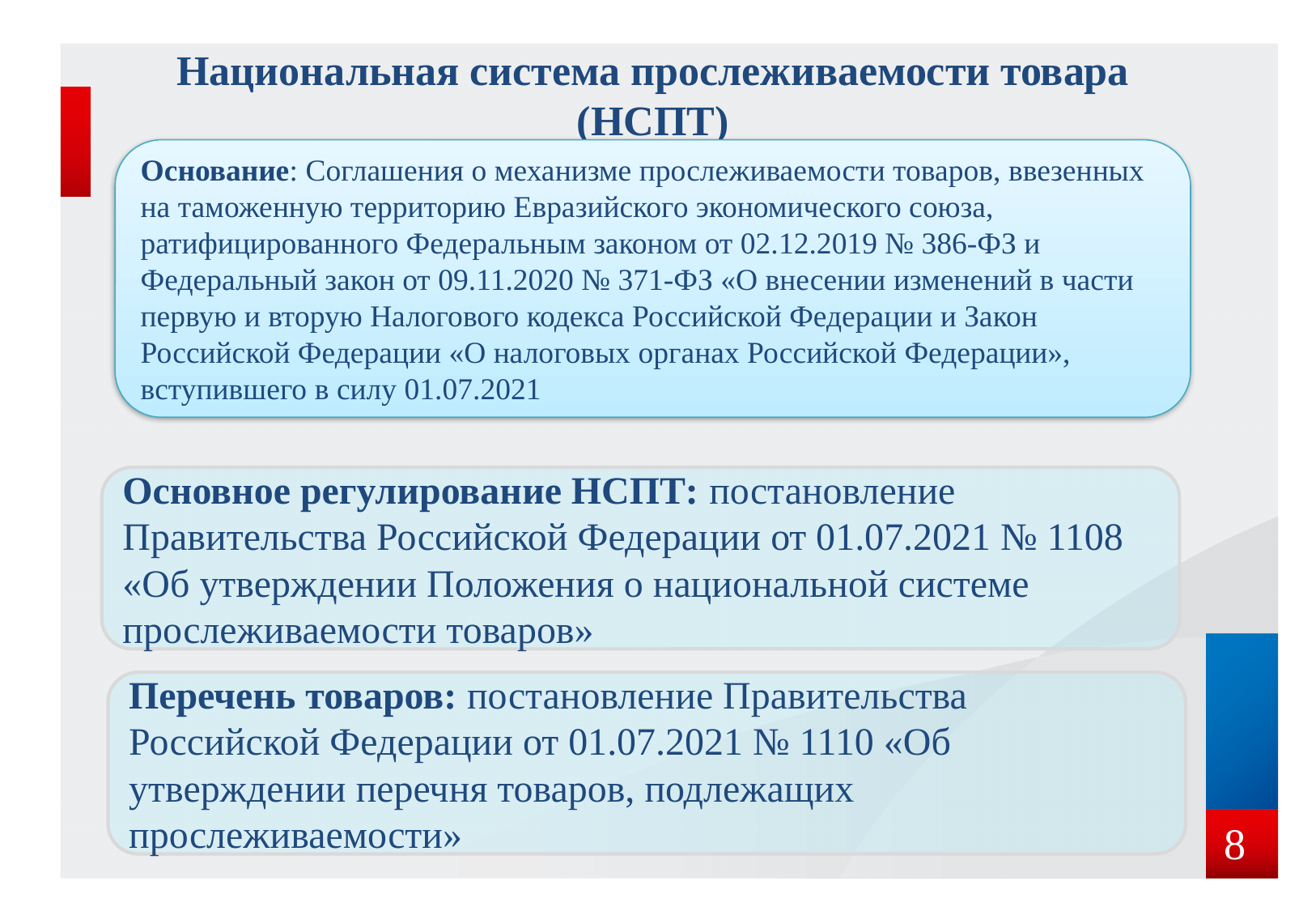

Национальная система прослеживаемости товара (НСПТ)
Основание: Соглашения о механизме прослеживаемости товаров, ввезенных на таможенную территорию Евразийского экономического союза, ратифицированного Федеральным законом от 02.12.2019 № 386-ФЗ и Федеральный закон от 09.11.2020 № 371-ФЗ «О внесении изменений в части первую и вторую Налогового кодекса Российской Федерации и Закон Российской Федерации «О налоговых органах Российской Федерации», вступившего в силу 01.07.2021

Основное регулирование НСПТ: постановление Правительства Российской Федерации от 01.07.2021 № 1108 «Об утверждении Положения о национальной системе прослеживаемости товаров»
Перечень товаров: постановление Правительства Российской Федерации от 01.07.2021 № 1110 «Об утверждении перечня товаров, подлежащих прослеживаемости»

8